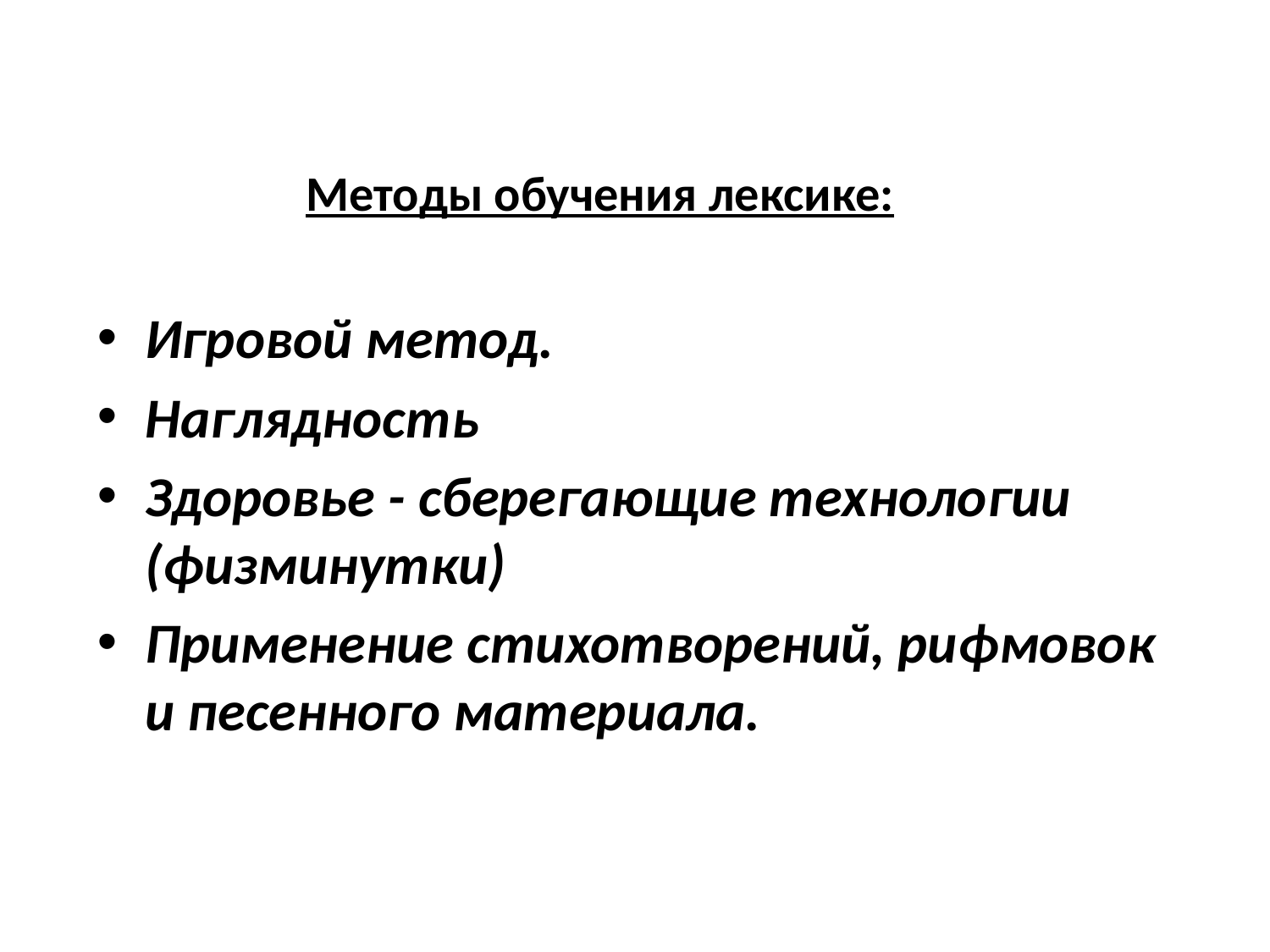

Методы обучения лексике:

Игровой метод.
Наглядность
Здоровье - сберегающие технологии (физминутки)
Применение стихотворений, рифмовок и песенного материала.